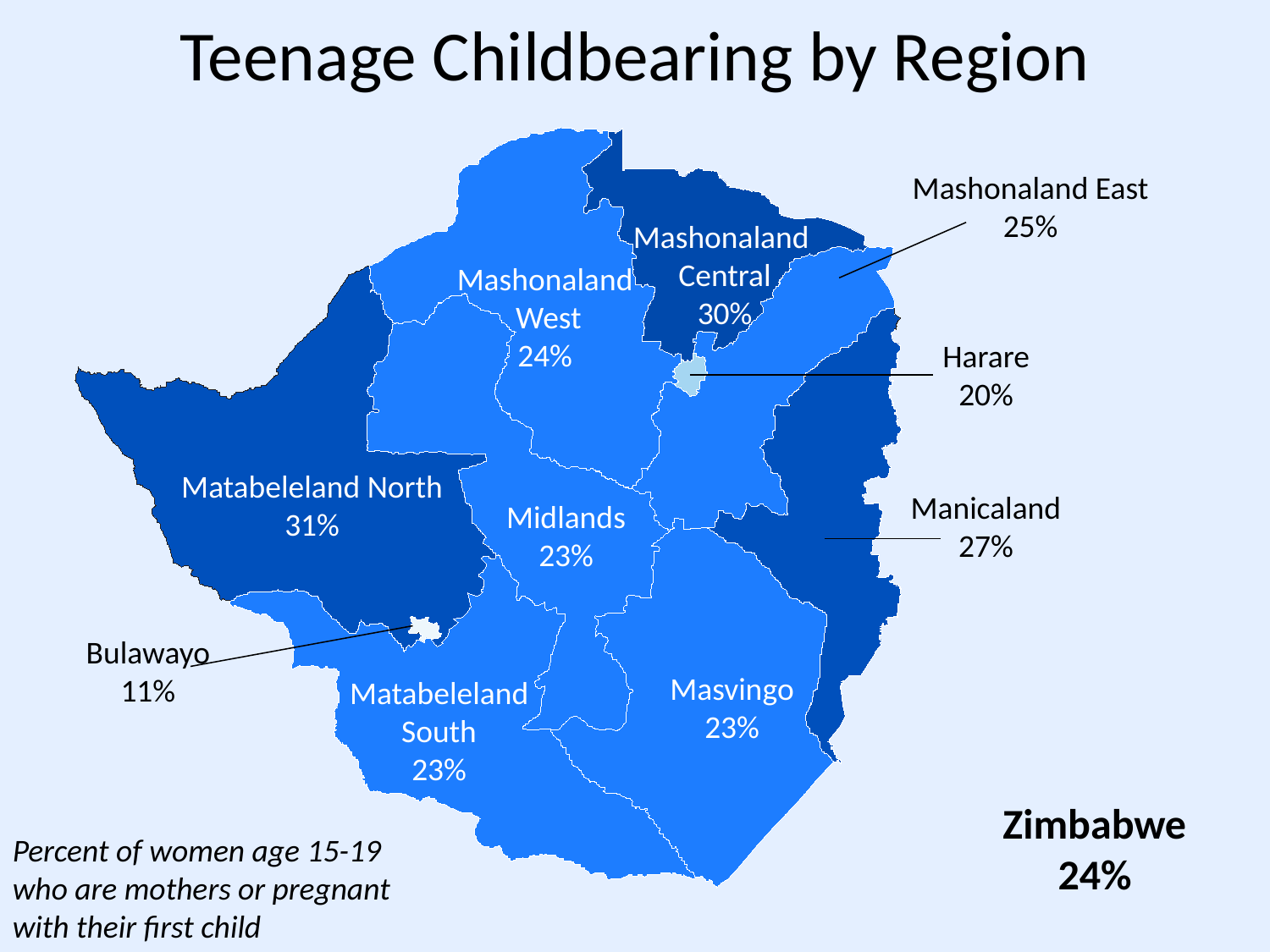

Teenage Childbearing by Region

Mashonaland East
25%
Mashonaland
Central
30%
Mashonaland
 West
24%
Harare
20%
Matabeleland North
31%
Manicaland
27%
Midlands
23%
Bulawayo
11%
Masvingo
23%
Matabeleland
South
23%
Zimbabwe
24%
Percent of women age 15-19 who are mothers or pregnant with their first child